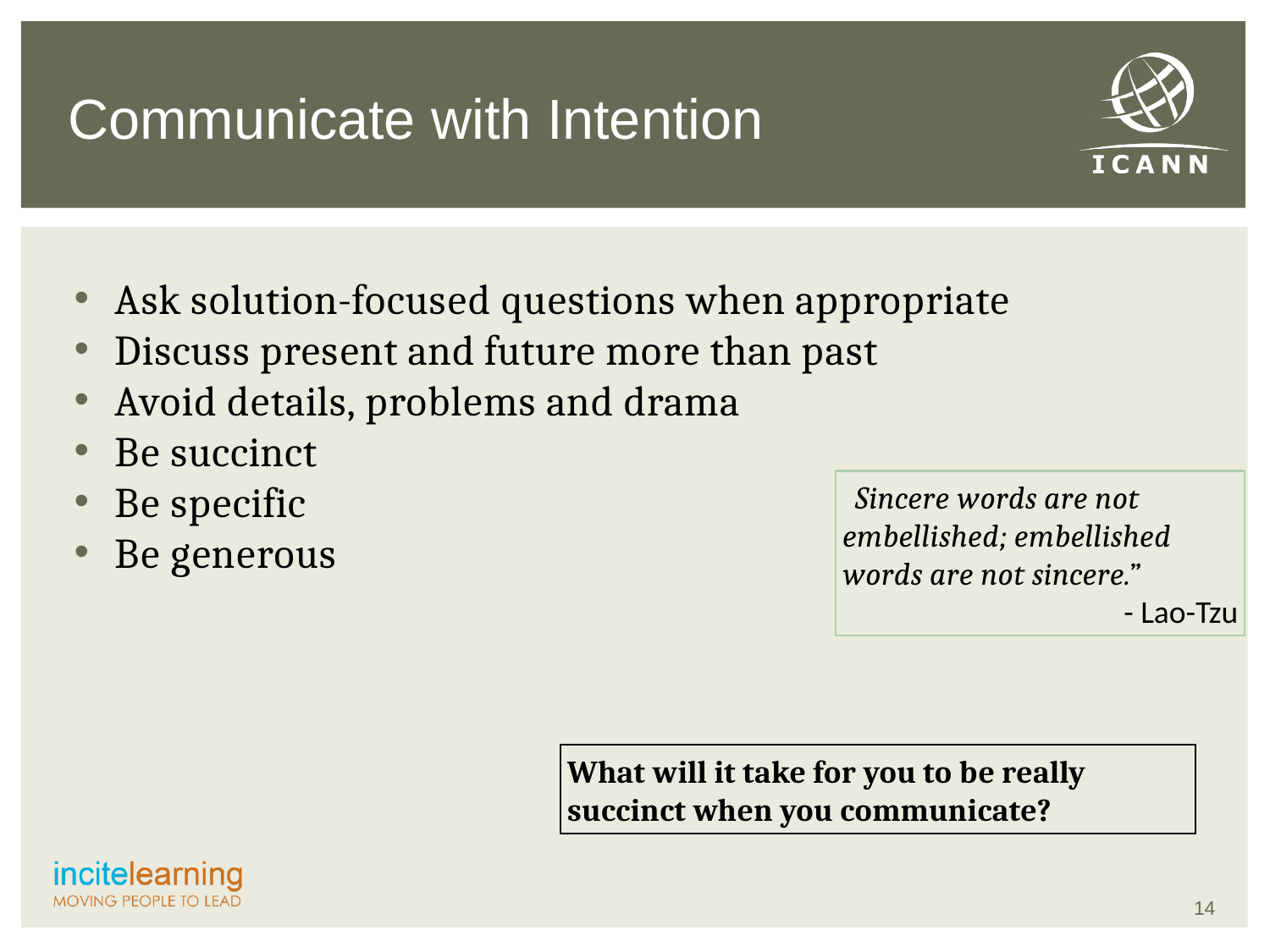

# Communicate with Intention
Ask solution-focused questions when appropriate
Discuss present and future more than past
Avoid details, problems and drama
Be succinct
Be specific
Be generous
“Sincere words are not
embellished; embellished
words are not sincere.”
- Lao-Tzu
What will it take for you to be really
succinct when you communicate?
14